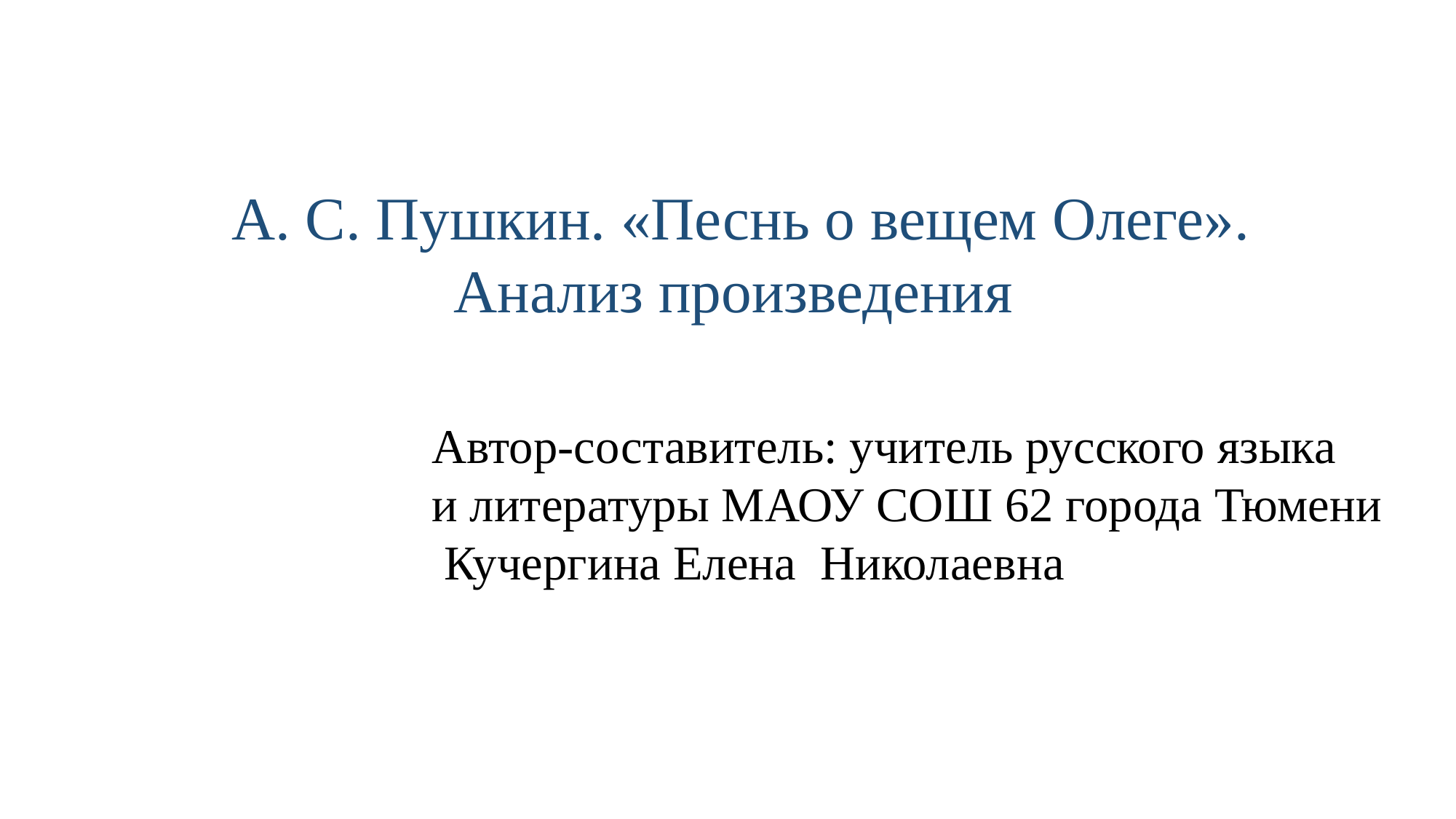

А. С. Пушкин. «Песнь о вещем Олеге».
Анализ произведения
Автор-составитель: учитель русского языка
и литературы МАОУ СОШ 62 города Тюмени
 Кучергина Елена  Николаевна